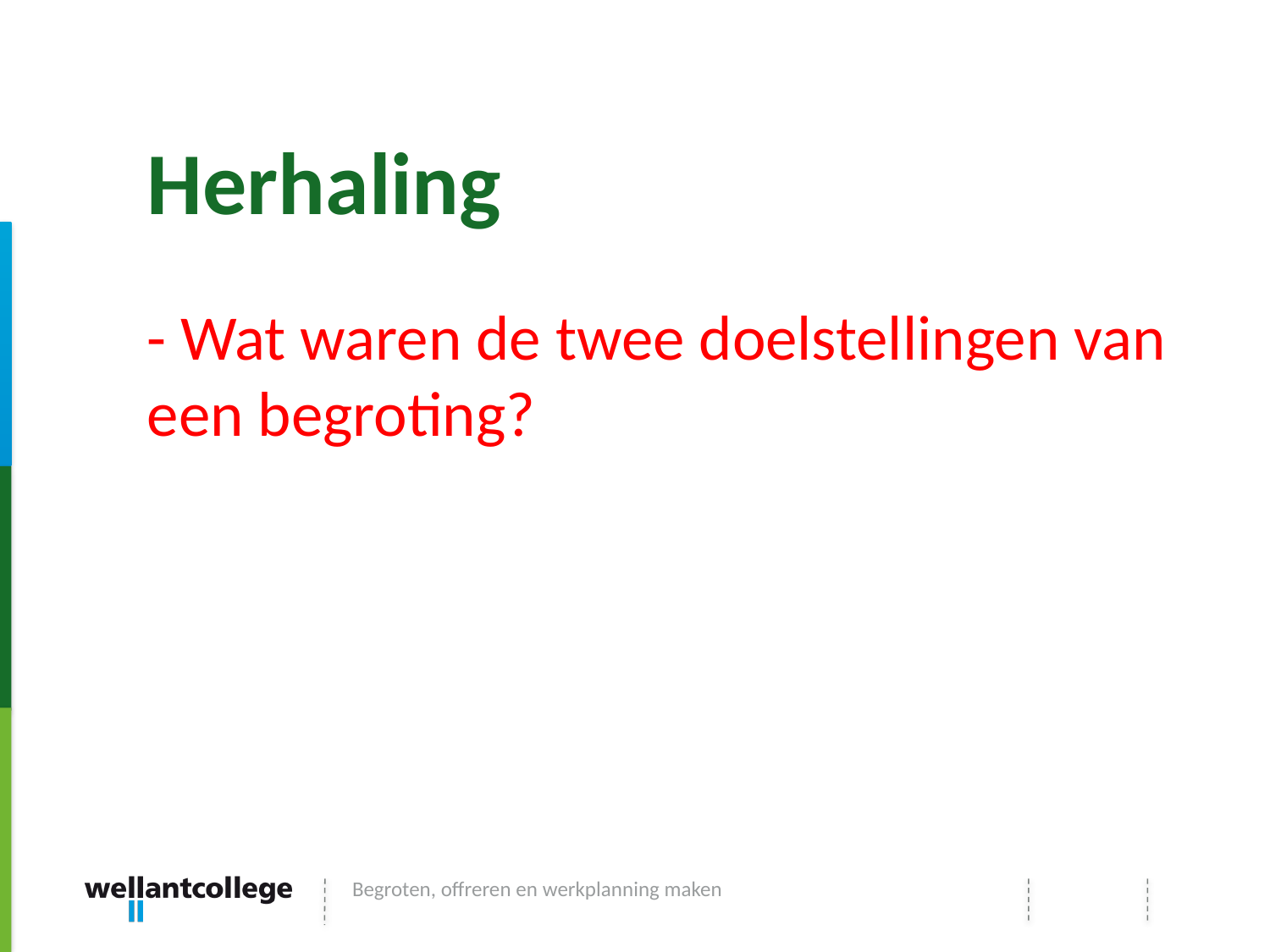

# Herhaling
- Wat waren de twee doelstellingen van een begroting?

Begroten, offreren en werkplanning maken